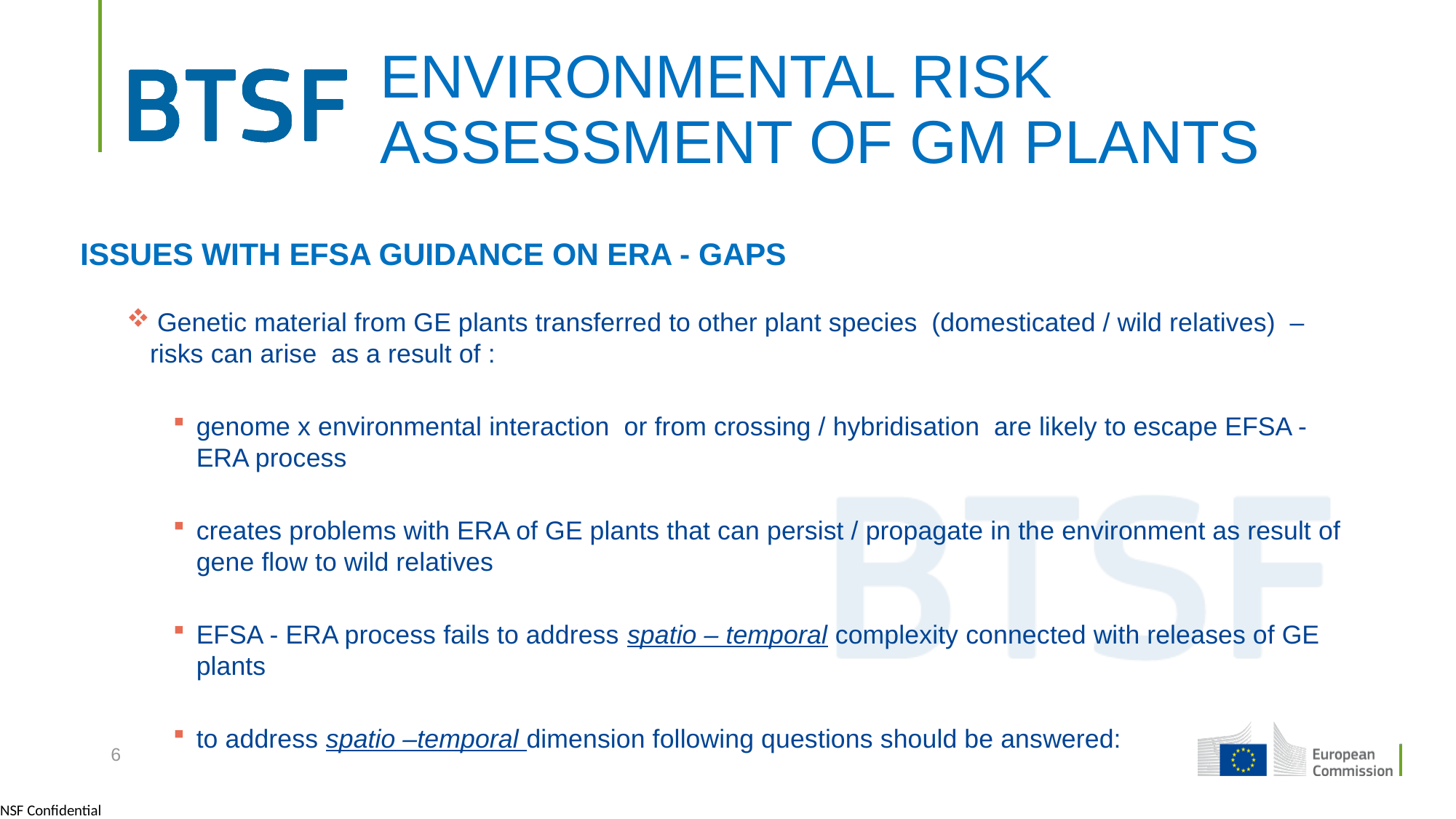

ISSUES WITH EFSA GUIDANCE ON ERA - GAPS

 Genetic material from GE plants transferred to other plant species  (domesticated / wild relatives)  – risks can arise  as a result of :

genome x environmental interaction  or from crossing / hybridisation  are likely to escape EFSA - ERA process

creates problems with ERA of GE plants that can persist / propagate in the environment as result of gene flow to wild relatives

EFSA - ERA process fails to address spatio – temporal complexity connected with releases of GE plants

to address spatio –temporal dimension following questions should be answered:

# ENVIRONMENTAL RISK ASSESSMENT OF GM PLANTS
6